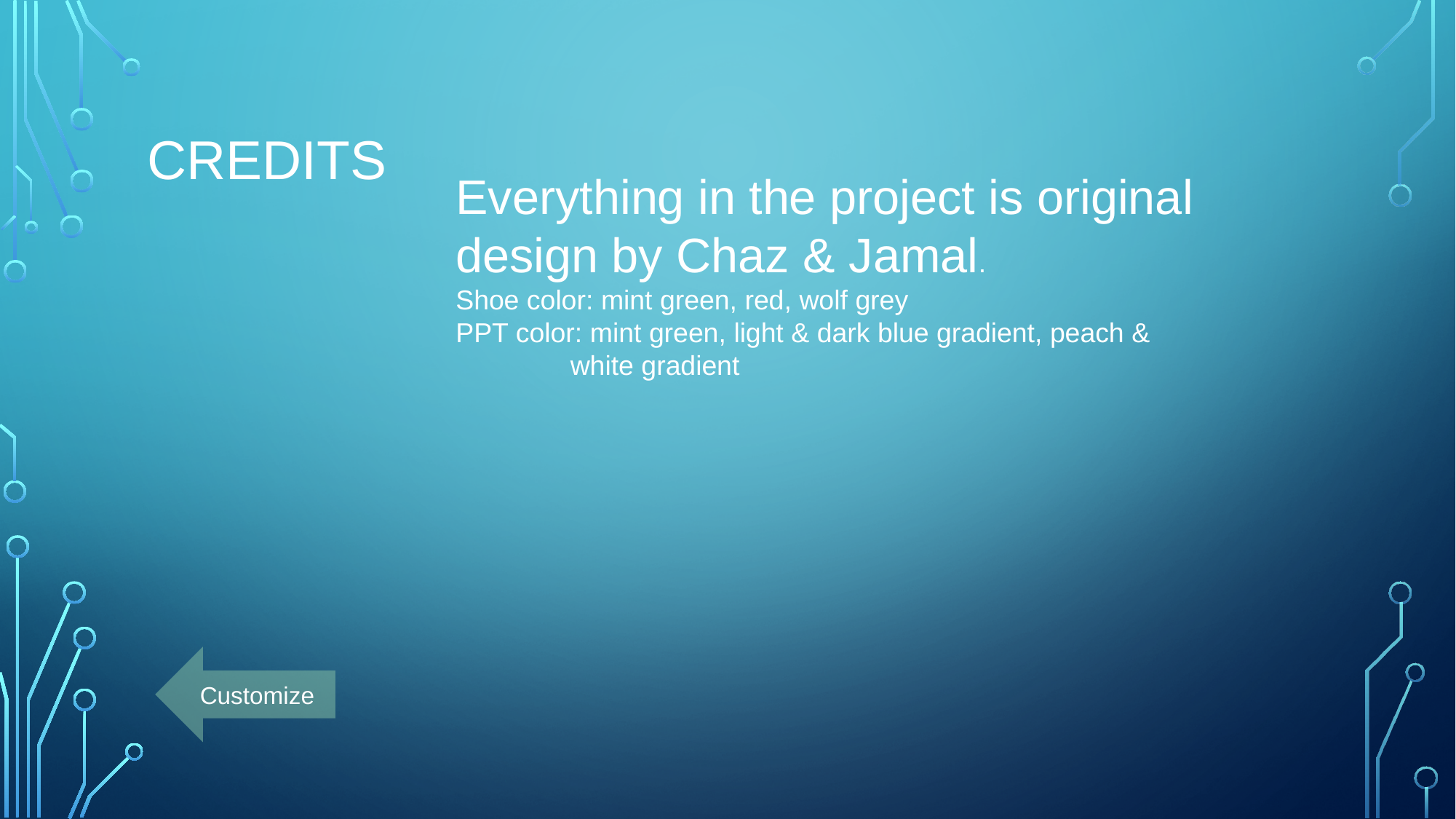

# credits
Everything in the project is original
design by Chaz & Jamal.
Shoe color: mint green, red, wolf grey
PPT color: mint green, light & dark blue gradient, peach &
               white gradient

Customize